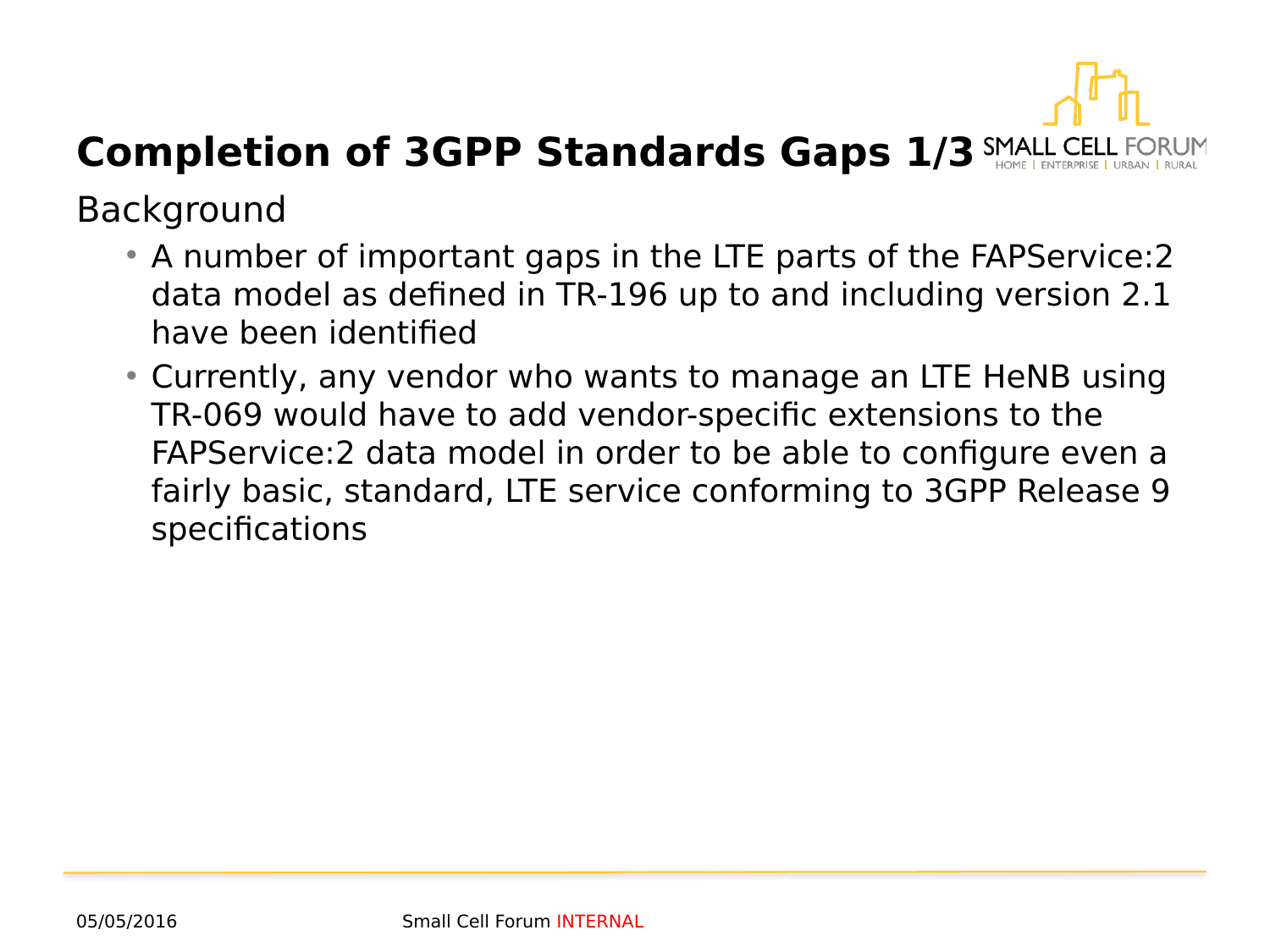

# Completion of 3GPP Standards Gaps 1/3
Background
A number of important gaps in the LTE parts of the FAPService:2 data model as defined in TR-196 up to and including version 2.1 have been identified
Currently, any vendor who wants to manage an LTE HeNB using TR-069 would have to add vendor-specific extensions to the FAPService:2 data model in order to be able to configure even a fairly basic, standard, LTE service conforming to 3GPP Release 9 specifications

05/05/2016
Small Cell Forum INTERNAL